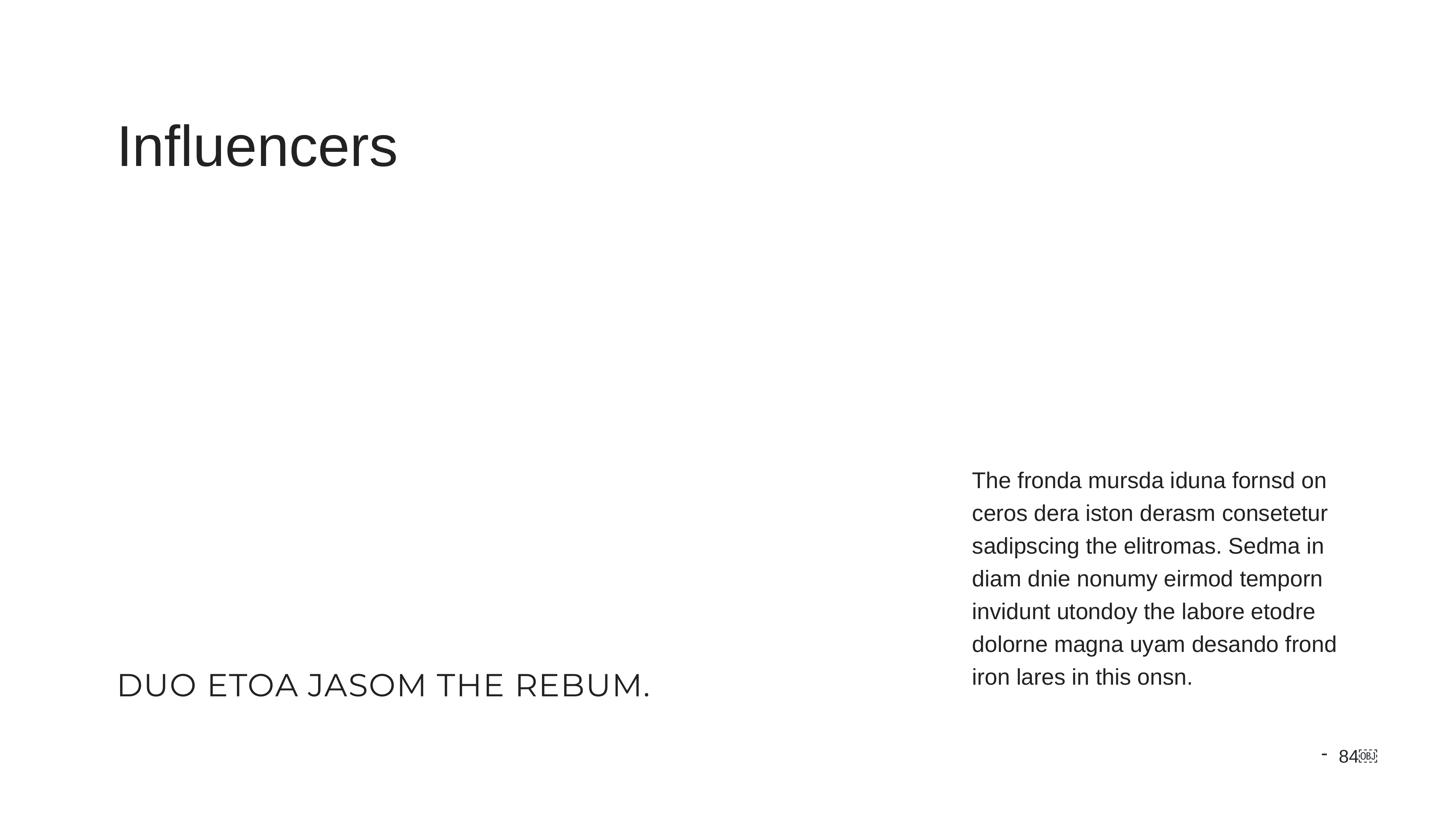

Influencers

The fronda mursda iduna fornsd on ceros dera iston derasm consetetur sadipscing the elitromas. Sedma in diam dnie nonumy eirmod temporn invidunt utondoy the labore etodre dolorne magna uyam desando frond iron lares in this onsn.
duo etoa jasom THE rebum.